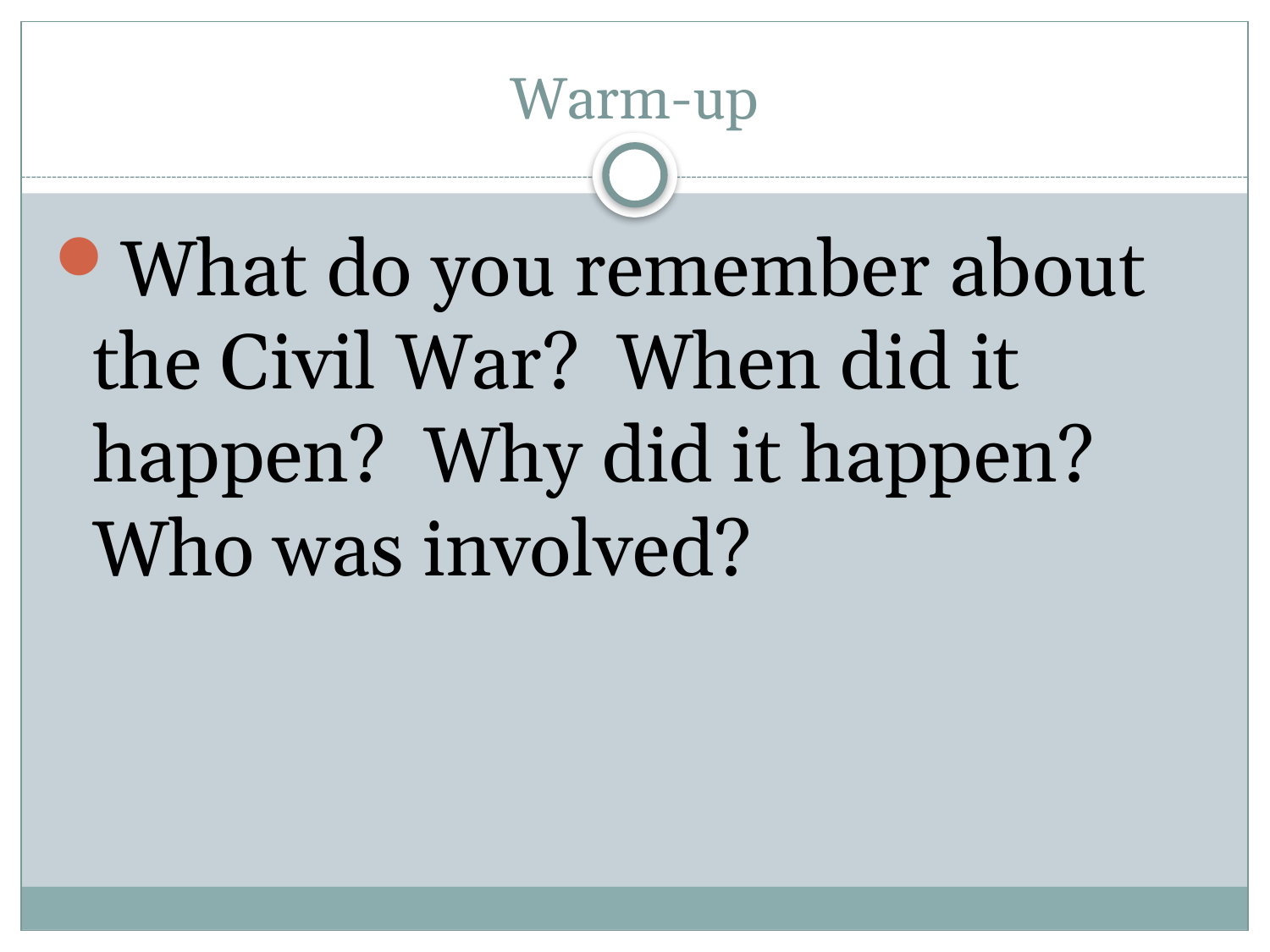

# Warm-up
What do you remember about the Civil War?  When did it happen?  Why did it happen?  Who was involved?